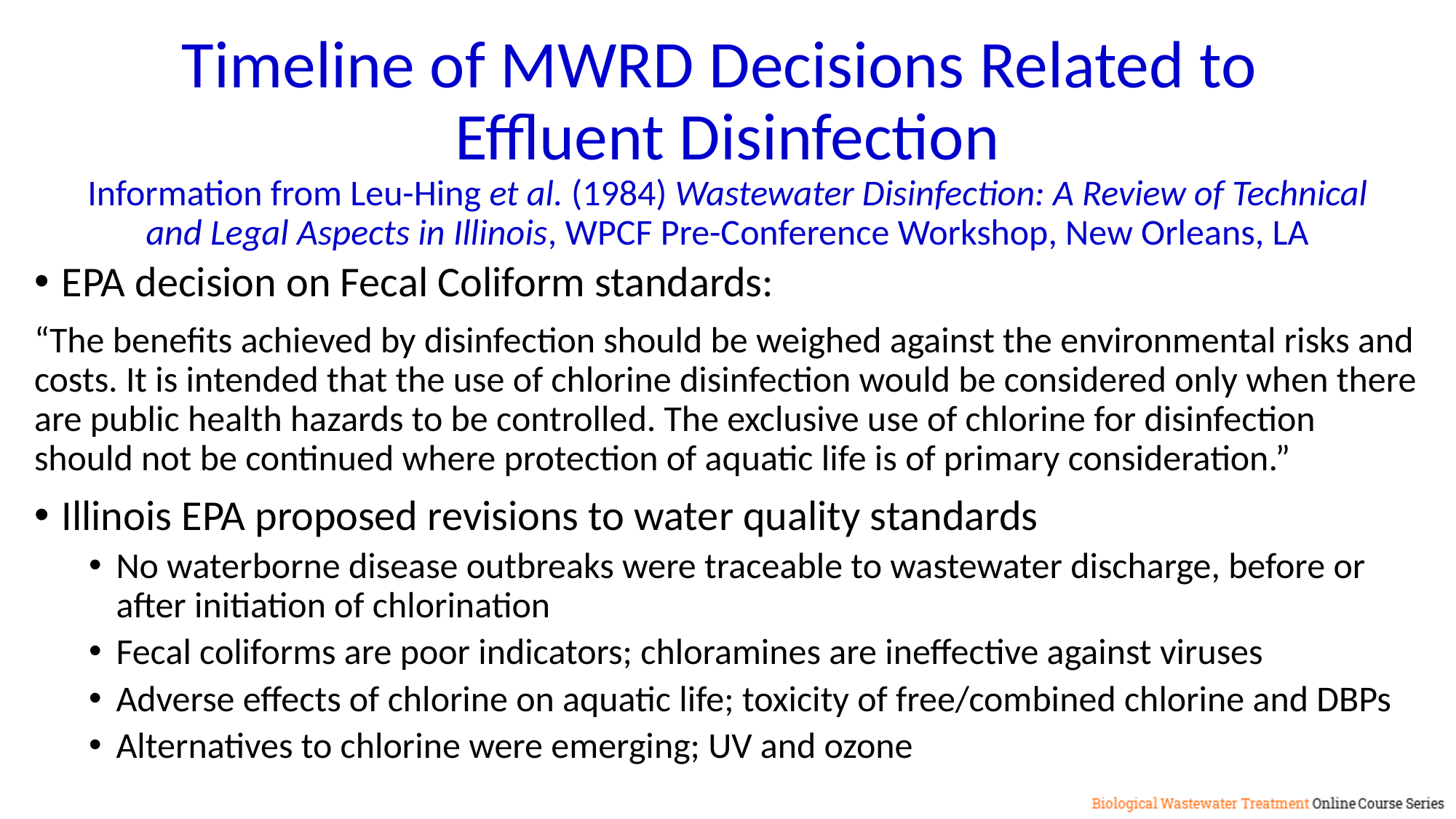

# Timeline of MWRD Decisions Related to Effluent Disinfection Information from Leu-Hing et al. (1984) Wastewater Disinfection: A Review of Technical and Legal Aspects in Illinois, WPCF Pre-Conference Workshop, New Orleans, LA
EPA decision on Fecal Coliform standards:
“The benefits achieved by disinfection should be weighed against the environmental risks and costs. It is intended that the use of chlorine disinfection would be considered only when there are public health hazards to be controlled. The exclusive use of chlorine for disinfection should not be continued where protection of aquatic life is of primary consideration.”
Illinois EPA proposed revisions to water quality standards
No waterborne disease outbreaks were traceable to wastewater discharge, before or after initiation of chlorination
Fecal coliforms are poor indicators; chloramines are ineffective against viruses
Adverse effects of chlorine on aquatic life; toxicity of free/combined chlorine and DBPs
Alternatives to chlorine were emerging; UV and ozone